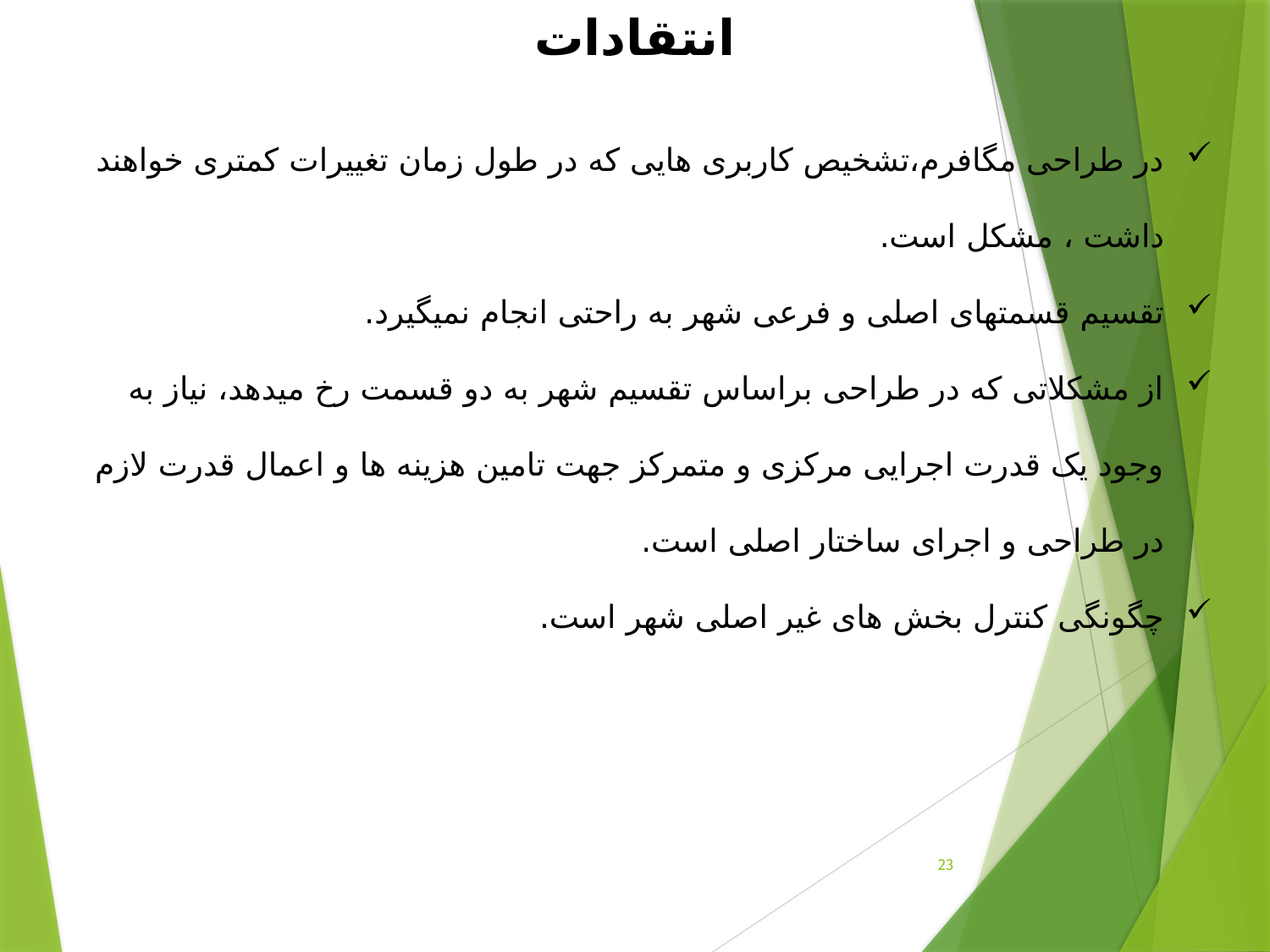

انتقادات
در طراحی مگافرم،تشخیص کاربری هایی که در طول زمان تغییرات کمتری خواهند داشت ، مشکل است.
تقسیم قسمتهای اصلی و فرعی شهر به راحتی انجام نمیگیرد.
از مشکلاتی که در طراحی براساس تقسیم شهر به دو قسمت رخ میدهد، نیاز به وجود یک قدرت اجرایی مرکزی و متمرکز جهت تامین هزینه ها و اعمال قدرت لازم در طراحی و اجرای ساختار اصلی است.
چگونگی کنترل بخش های غیر اصلی شهر است.
23